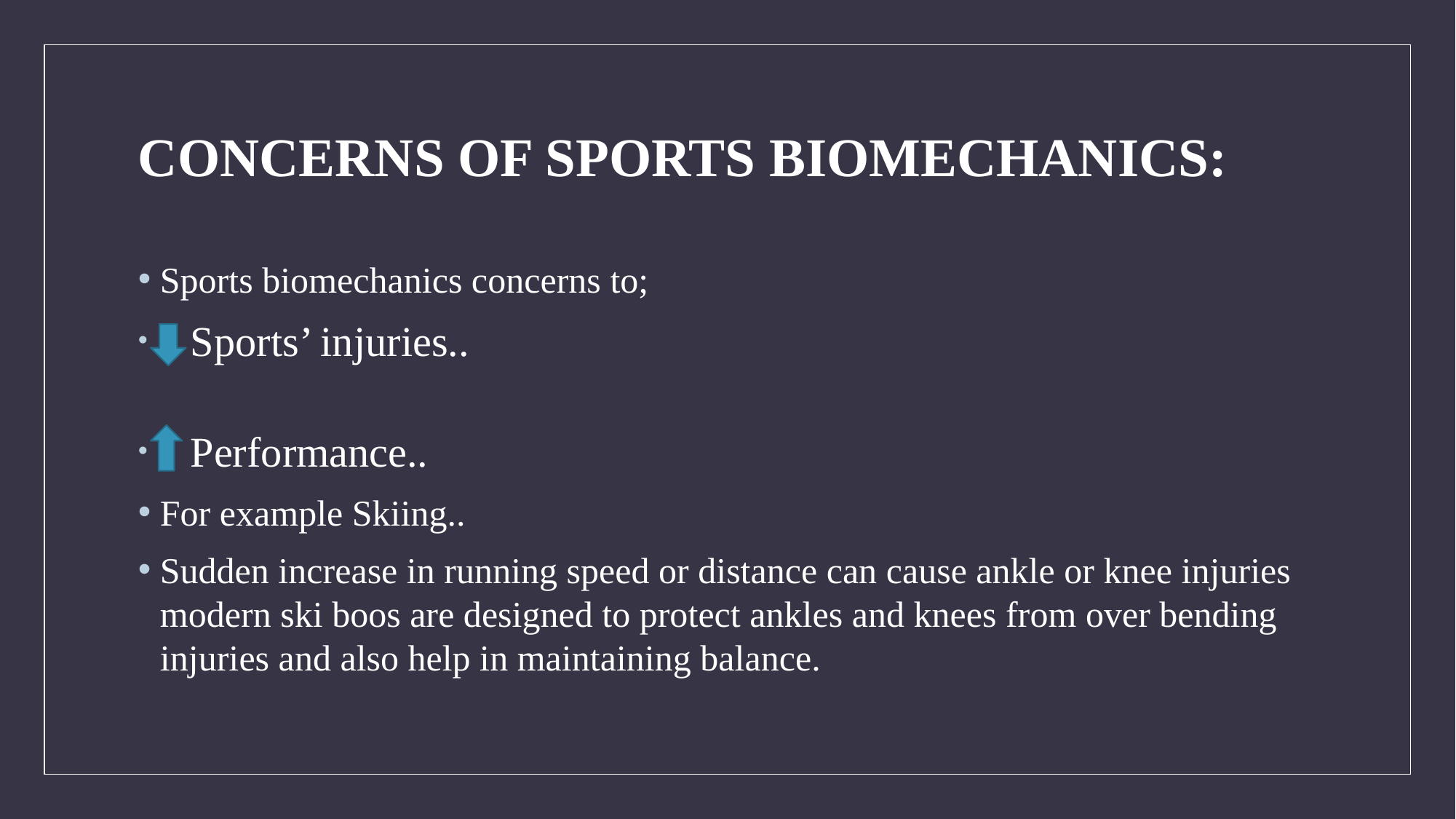

# CONCERNS OF SPORTS BIOMECHANICS:
Sports biomechanics concerns to;
    Sports’ injuries..

    Performance..
For example Skiing..
Sudden increase in running speed or distance can cause ankle or knee injuries modern ski boos are designed to protect ankles and knees from over bending injuries and also help in maintaining balance.